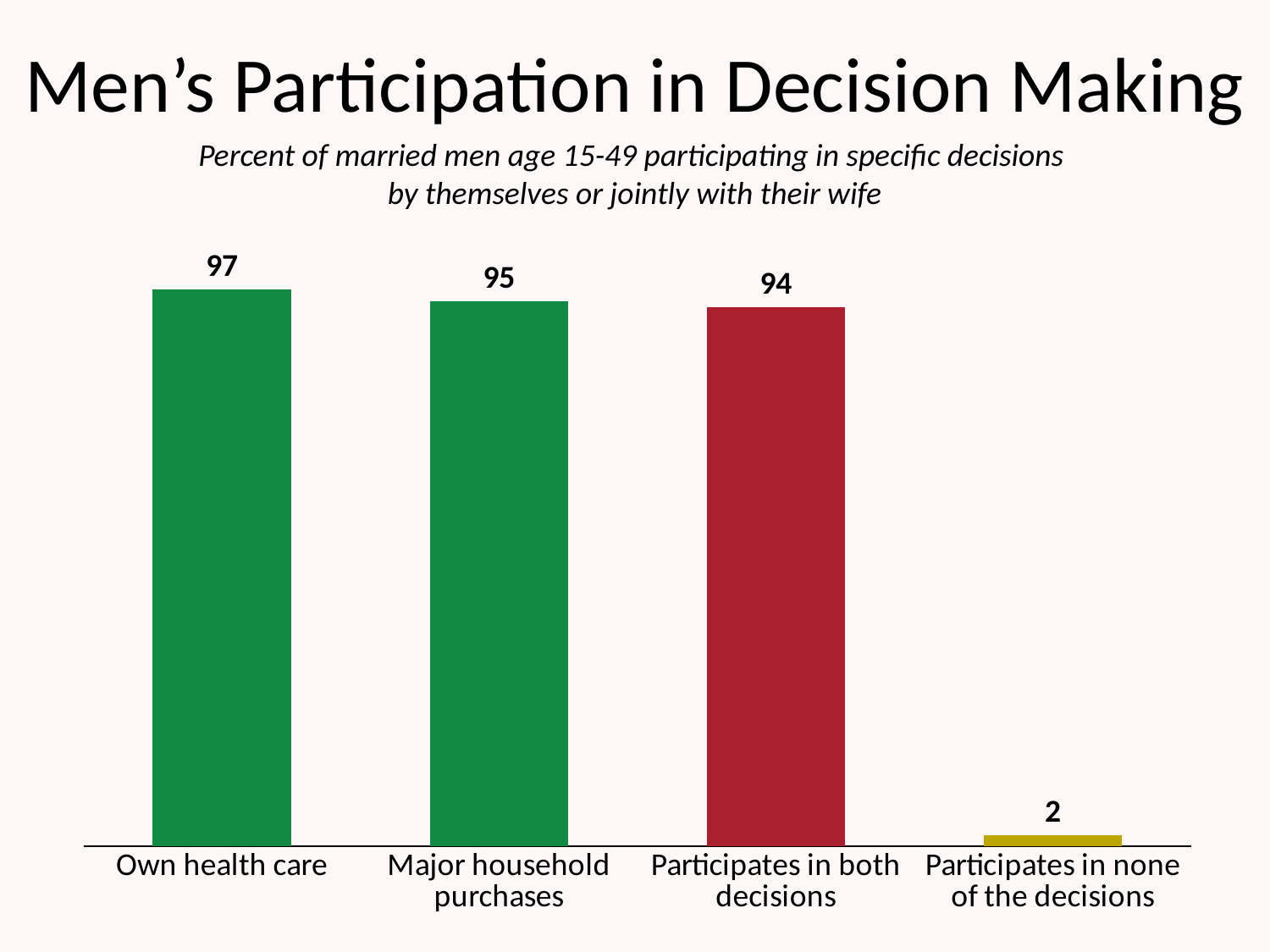

# Men’s Participation in Decision Making
Percent of married men age 15-49 participating in specific decisions
by themselves or jointly with their wife

### Chart

| Category | Series 1 |
|---|---|
| Own health care | 97.0 |
| Major household purchases | 95.0 |
| Participates in both decisions | 94.0 |
| Participates in none of the decisions | 2.0 |